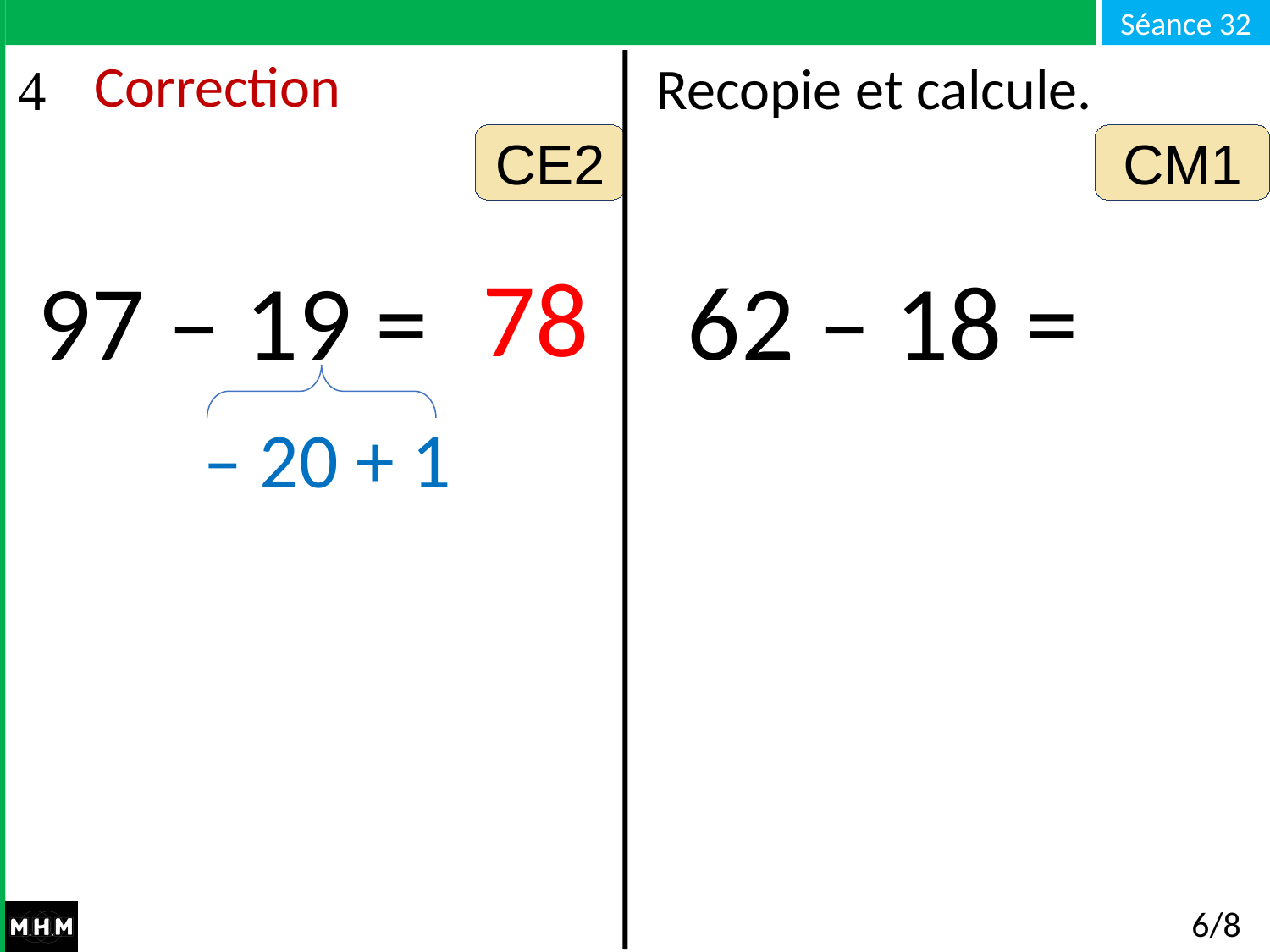

# Correction
Recopie et calcule.
CE2
CM1
78
62 – 18 =
97 – 19 =

– 20 + 1
6/8